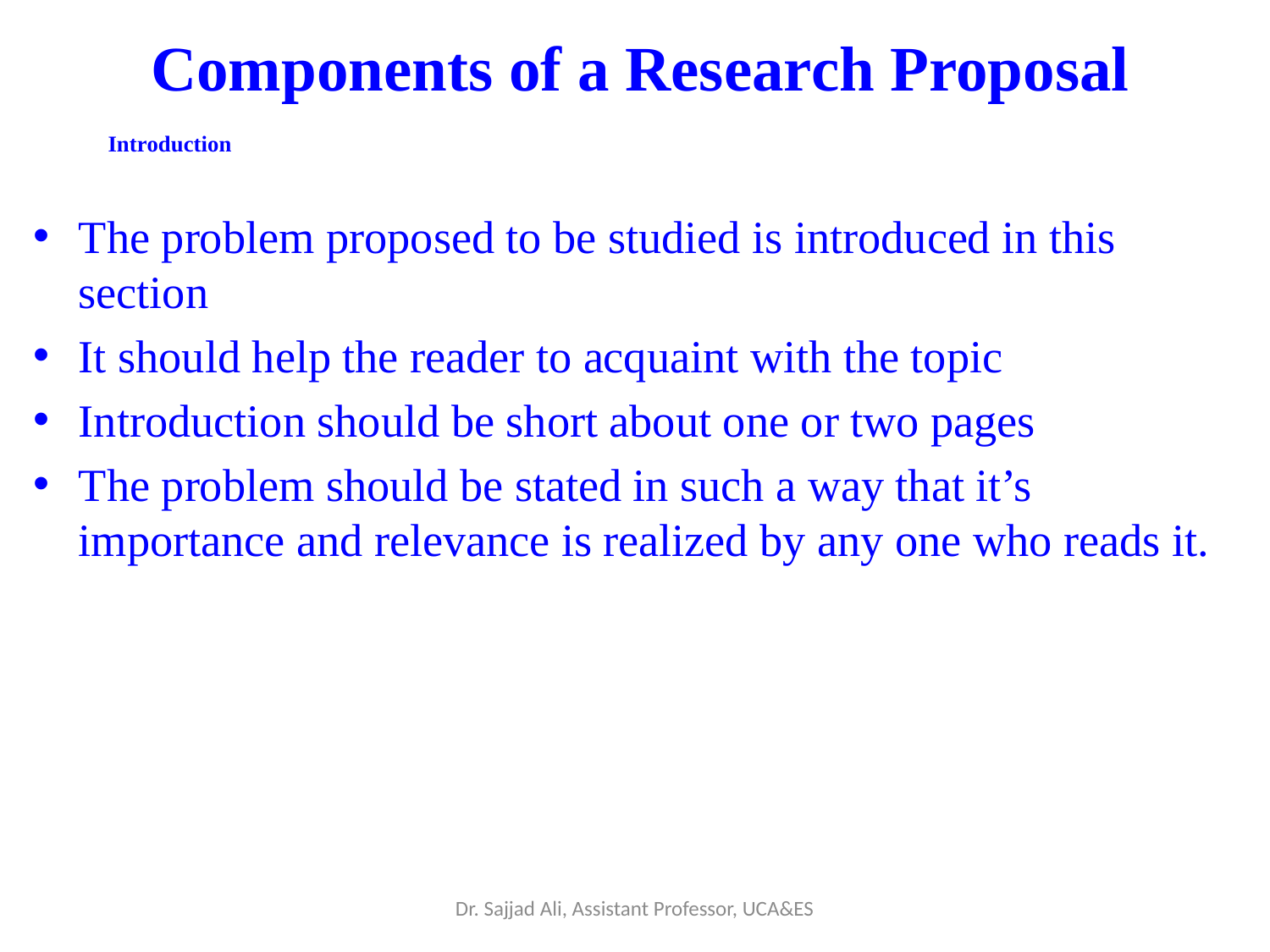

Components of a Research Proposal
# Introduction
The problem proposed to be studied is introduced in this section
It should help the reader to acquaint with the topic
Introduction should be short about one or two pages
The problem should be stated in such a way that it’s importance and relevance is realized by any one who reads it.

Dr. Sajjad Ali, Assistant Professor, UCA&ES